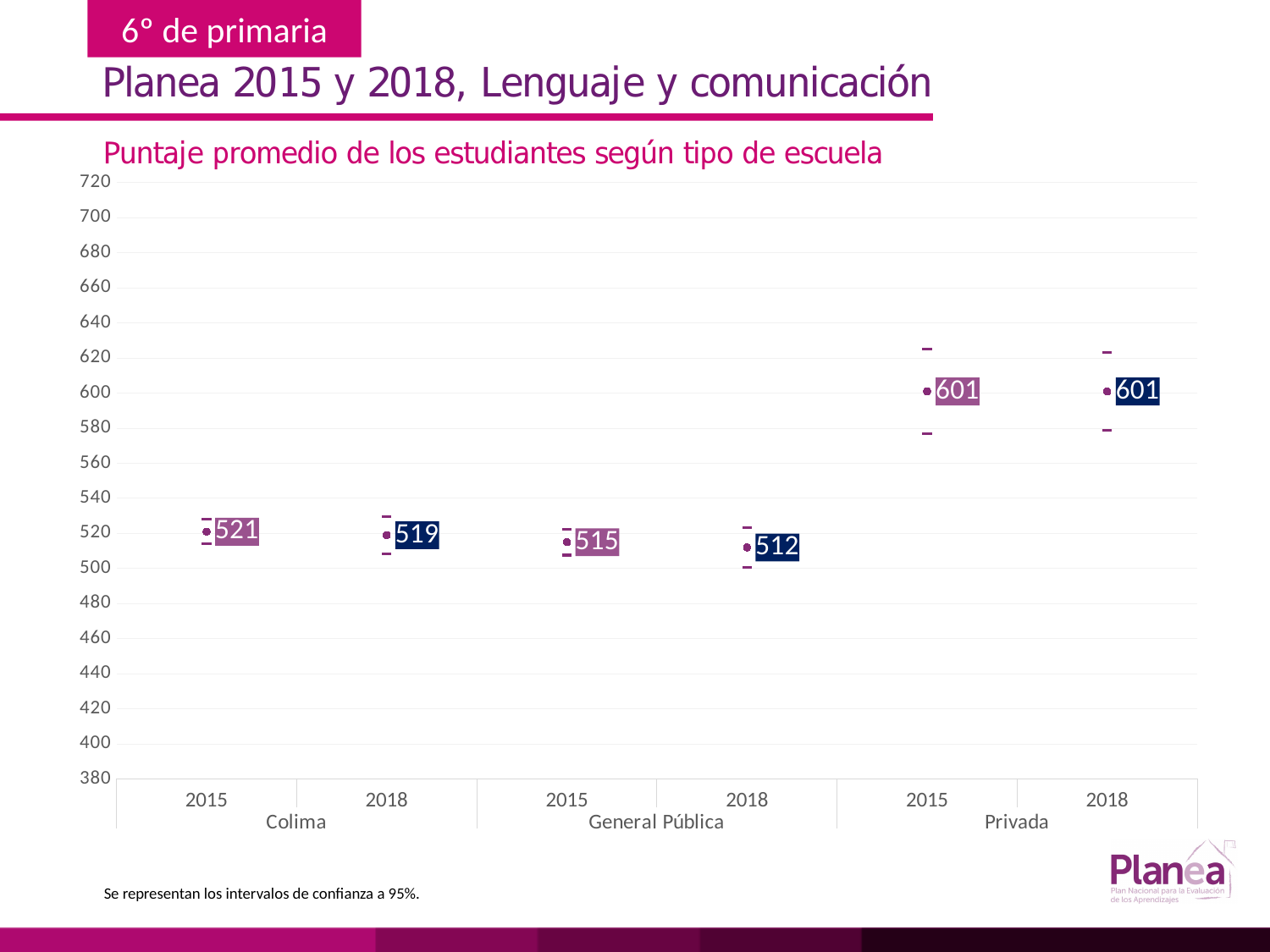

Planea 2015 y 2018, Lenguaje y comunicación

Puntaje promedio de los estudiantes según tipo de escuela

### Chart

| Category |  |  |  |
|---|---|---|---|
| 2015 | 514.035 | 527.965 | 521.0 |
| 2018 | 508.453 | 529.547 | 519.0 |
| 2015 | 507.637 | 522.363 | 515.0 |
| 2018 | 500.657 | 523.343 | 512.0 |
| 2015 | 576.921 | 625.079 | 601.0 |
| 2018 | 578.9110000000001 | 623.0889999999999 | 601.0 |
Se representan los intervalos de confianza a 95%.